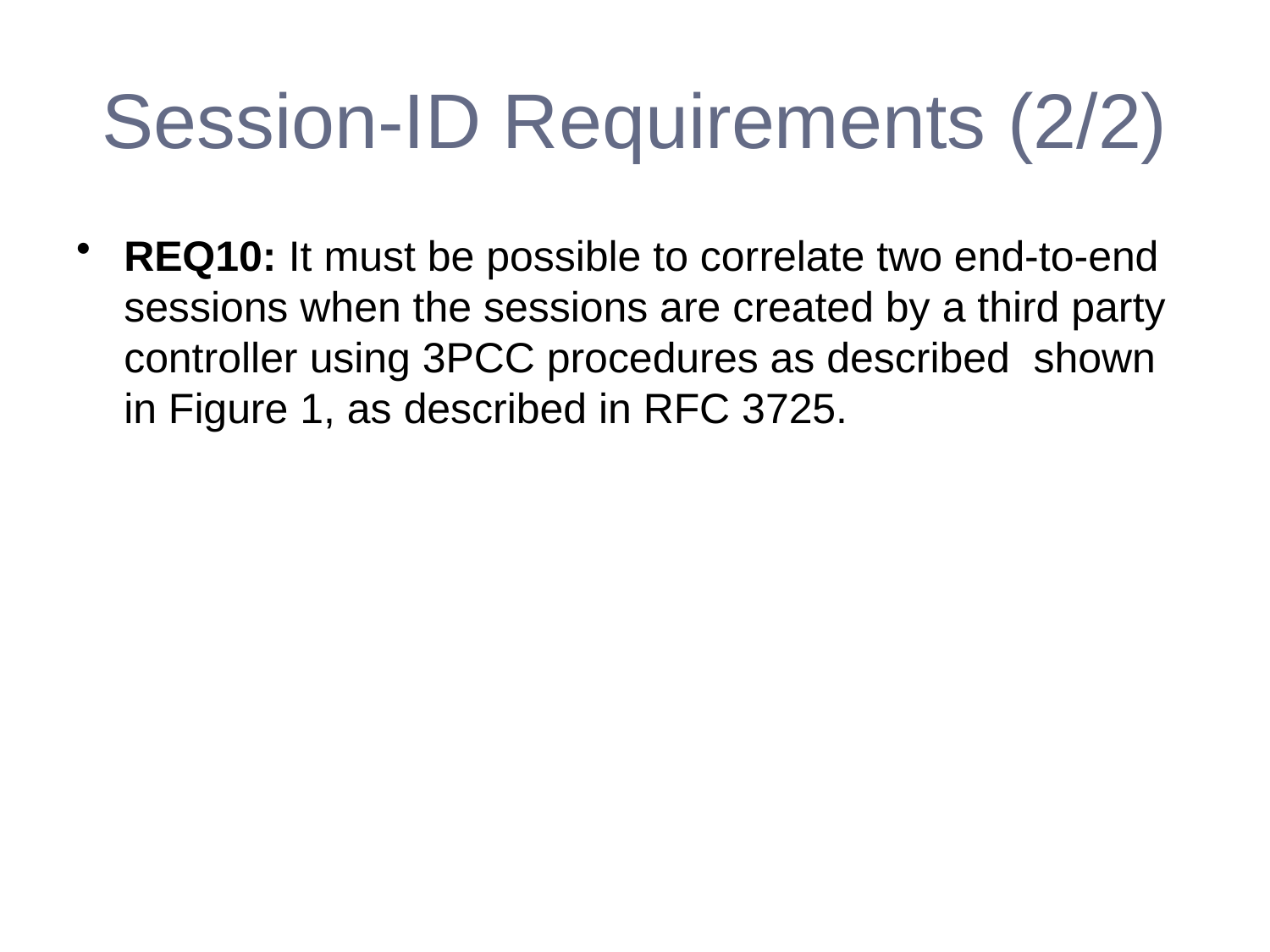

# Session-ID Requirements (2/2)
REQ10: It must be possible to correlate two end-to-end sessions when the sessions are created by a third party controller using 3PCC procedures as described  shown in Figure 1, as described in RFC 3725.